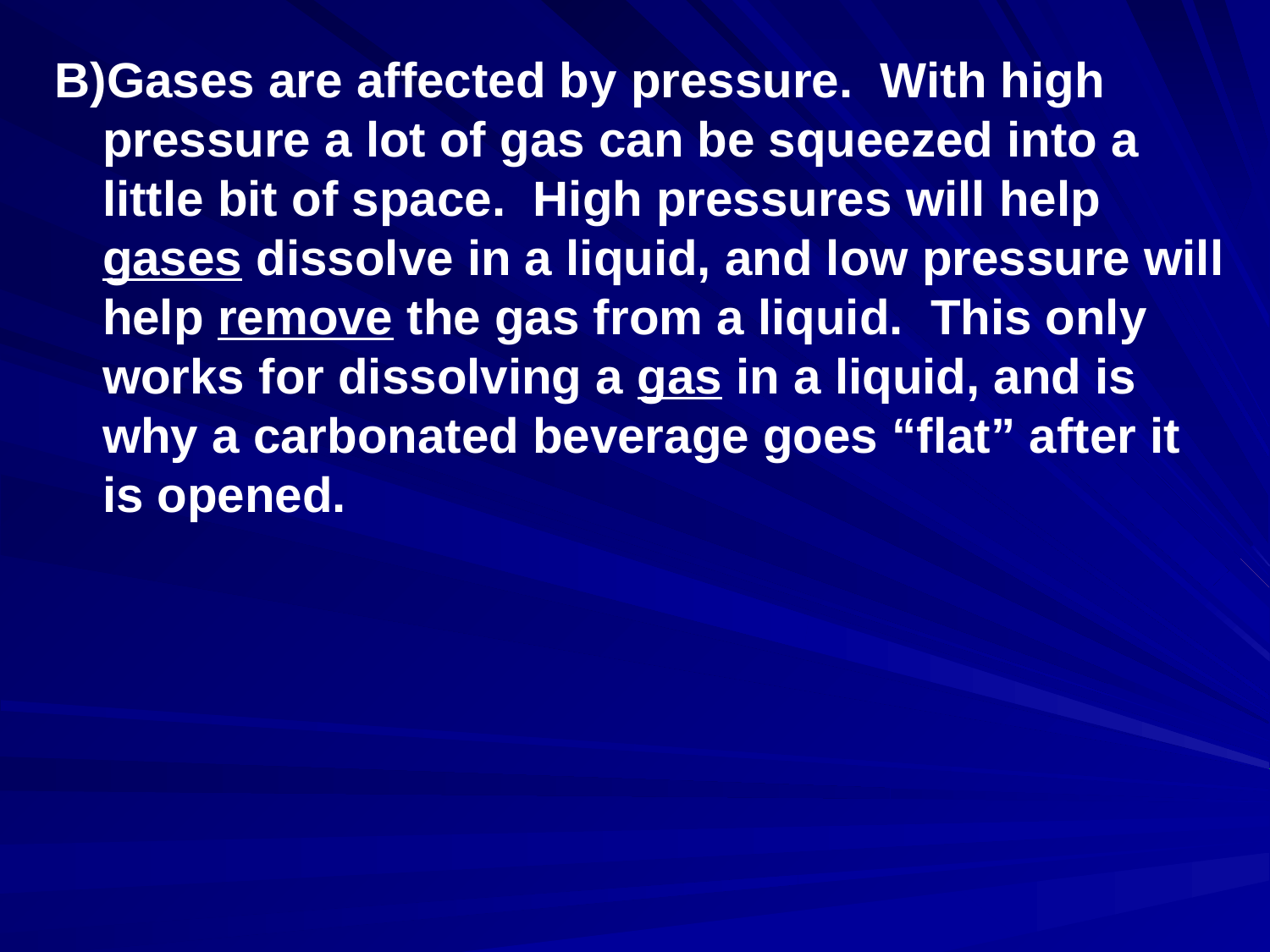

Gases are affected by pressure.  With high pressure a lot of gas can be squeezed into a little bit of space.  High pressures will help    gases dissolve in a liquid, and low pressure will help remove the gas from a liquid.  This only works for dissolving a gas in a liquid, and is why a carbonated beverage goes “flat” after it is opened.